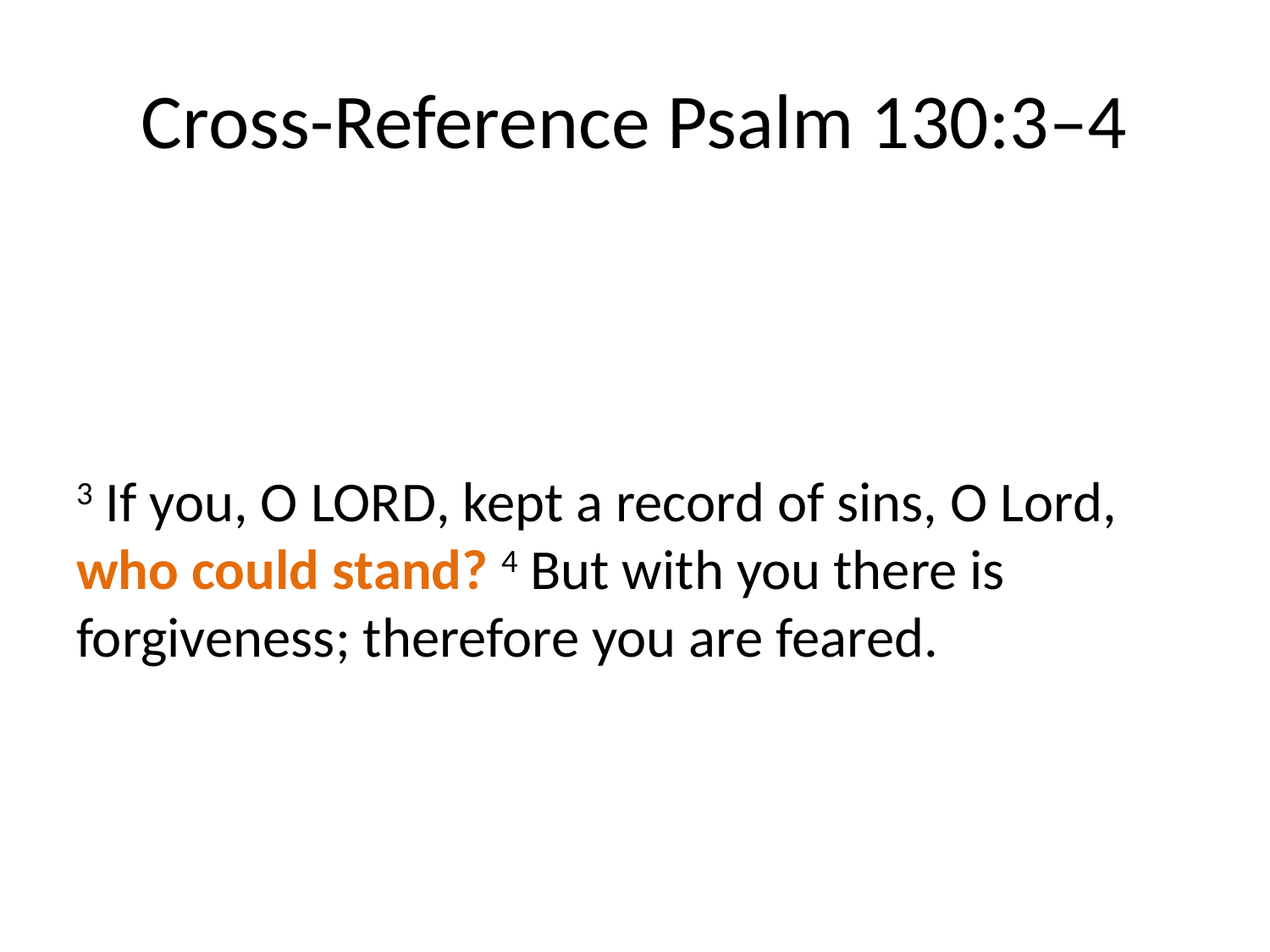

# Cross-Reference Psalm 130:3–4

3 If you, O Lord, kept a record of sins, O Lord, who could stand? 4 But with you there is forgiveness; therefore you are feared.